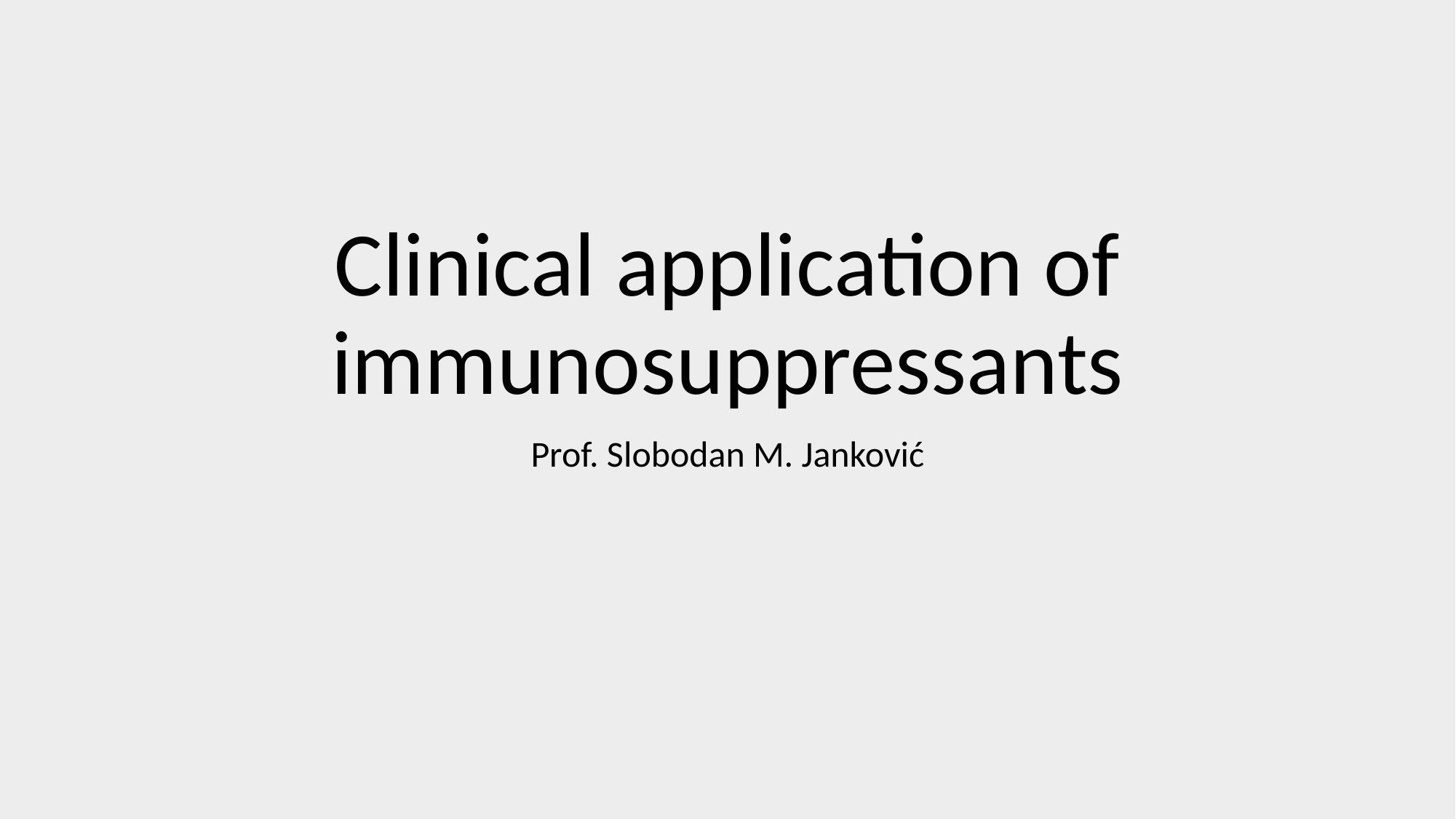

# Clinical application of immunosuppressants
Prof. Slobodan M. Janković